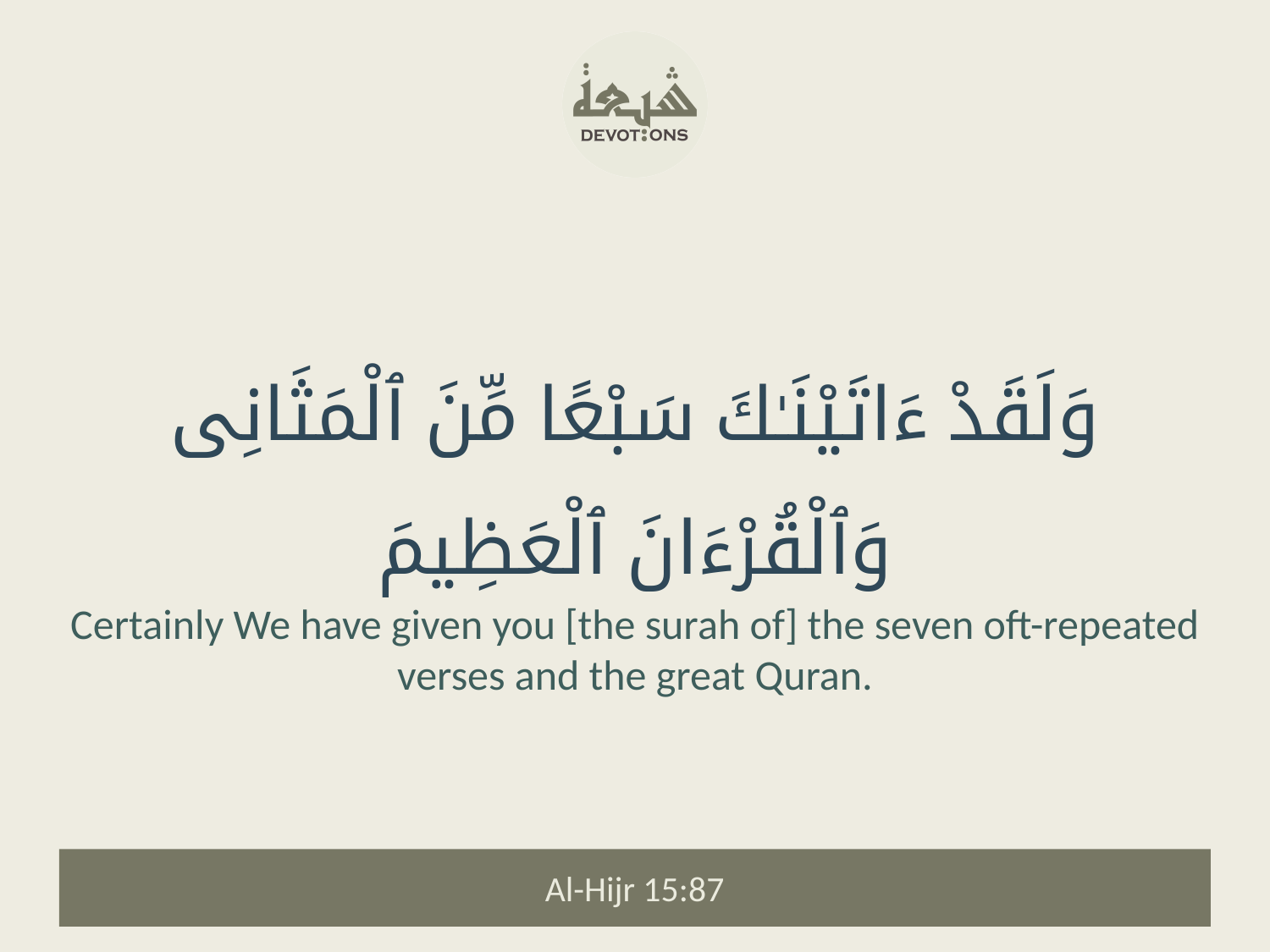

وَلَقَدْ ءَاتَيْنَـٰكَ سَبْعًا مِّنَ ٱلْمَثَانِى وَٱلْقُرْءَانَ ٱلْعَظِيمَ
Certainly We have given you [the surah of] the seven oft-repeated verses and the great Quran.
Al-Hijr 15:87